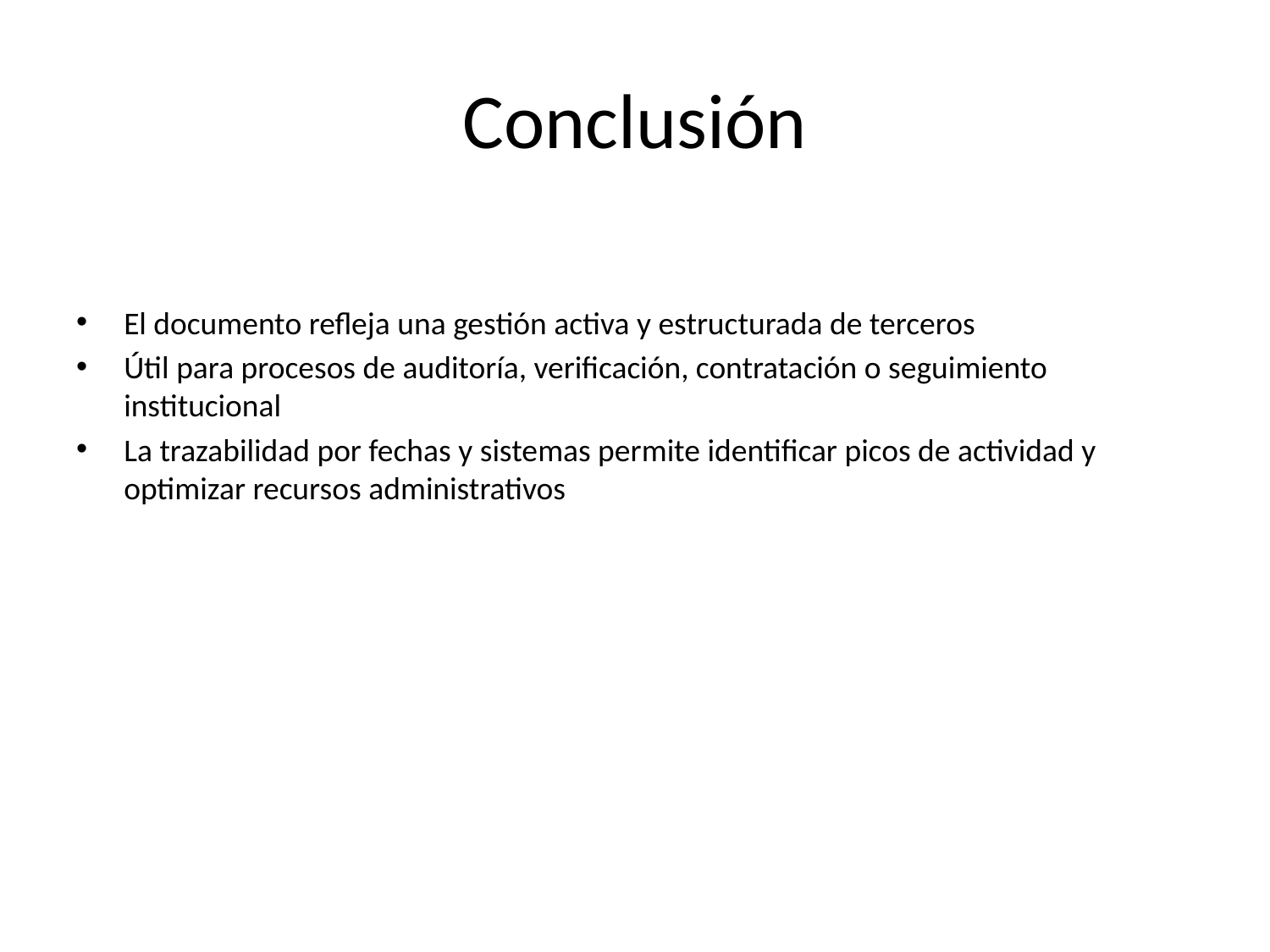

# Conclusión

El documento refleja una gestión activa y estructurada de terceros
Útil para procesos de auditoría, verificación, contratación o seguimiento institucional
La trazabilidad por fechas y sistemas permite identificar picos de actividad y optimizar recursos administrativos